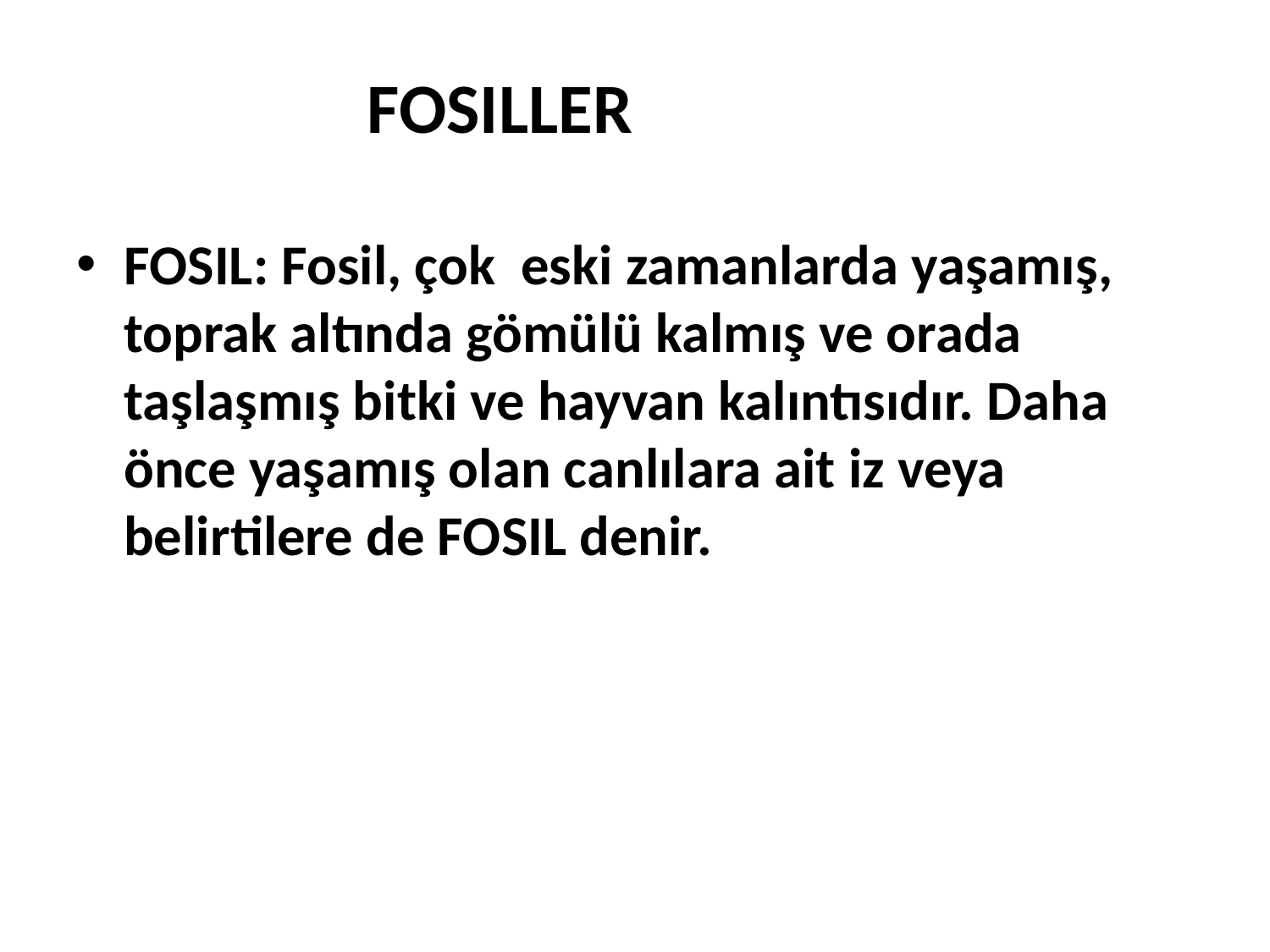

FOSILLER
FOSIL: Fosil, çok  eski zamanlarda yaşamış, toprak altında gömülü kalmış ve orada taşlaşmış bitki ve hayvan kalıntısıdır. Daha önce yaşamış olan canlılara ait iz veya belirtilere de FOSIL denir.